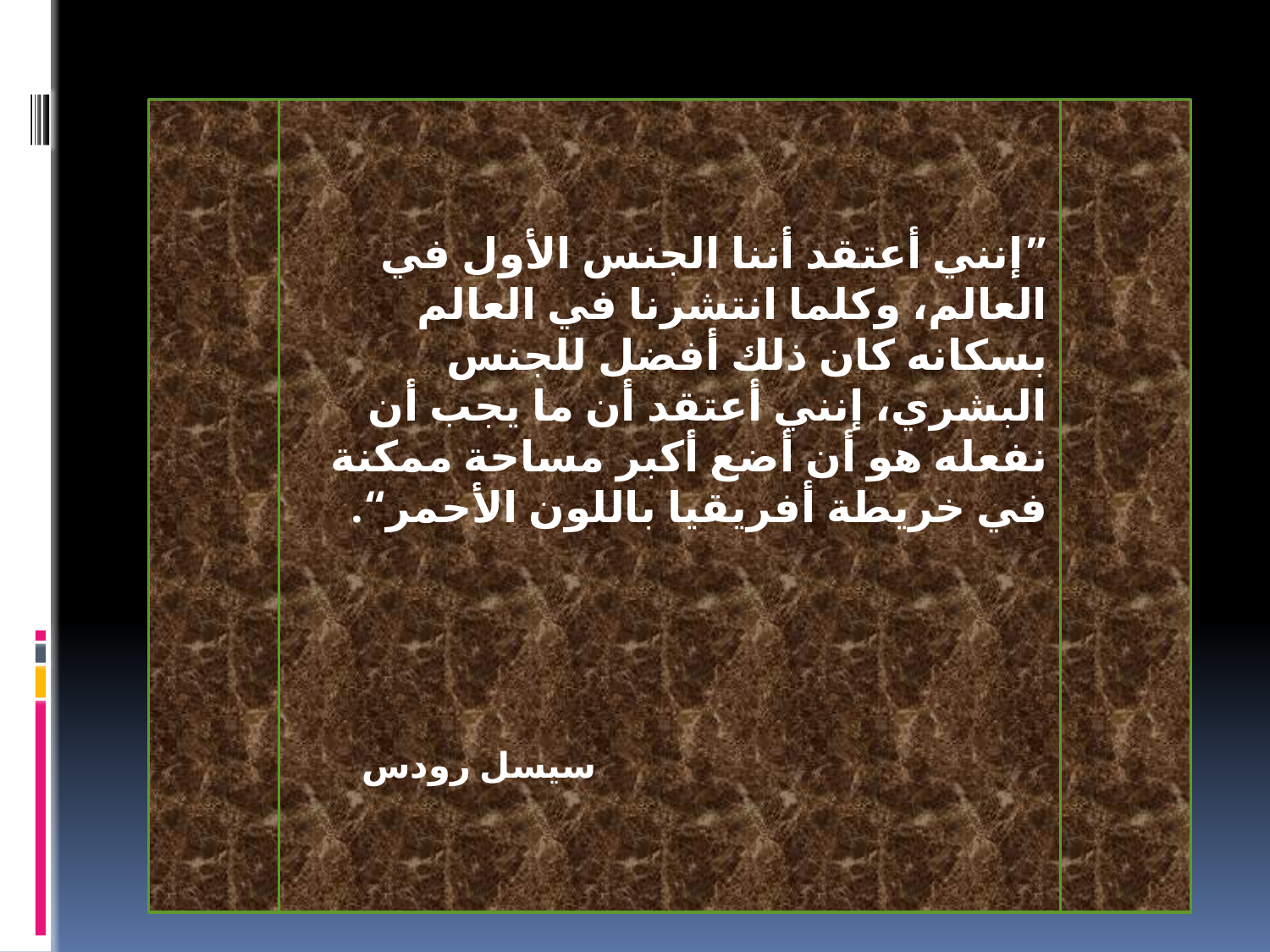

”إنني أعتقد أننا الجنس الأول في العالم، وكلما انتشرنا في العالم بسكانه كان ذلك أفضل للجنس البشري، إنني أعتقد أن ما يجب أن نفعله هو أن أضع أكبر مساحة ممكنة في خريطة أفريقيا باللون الأحمر“.

				سيسل رودس